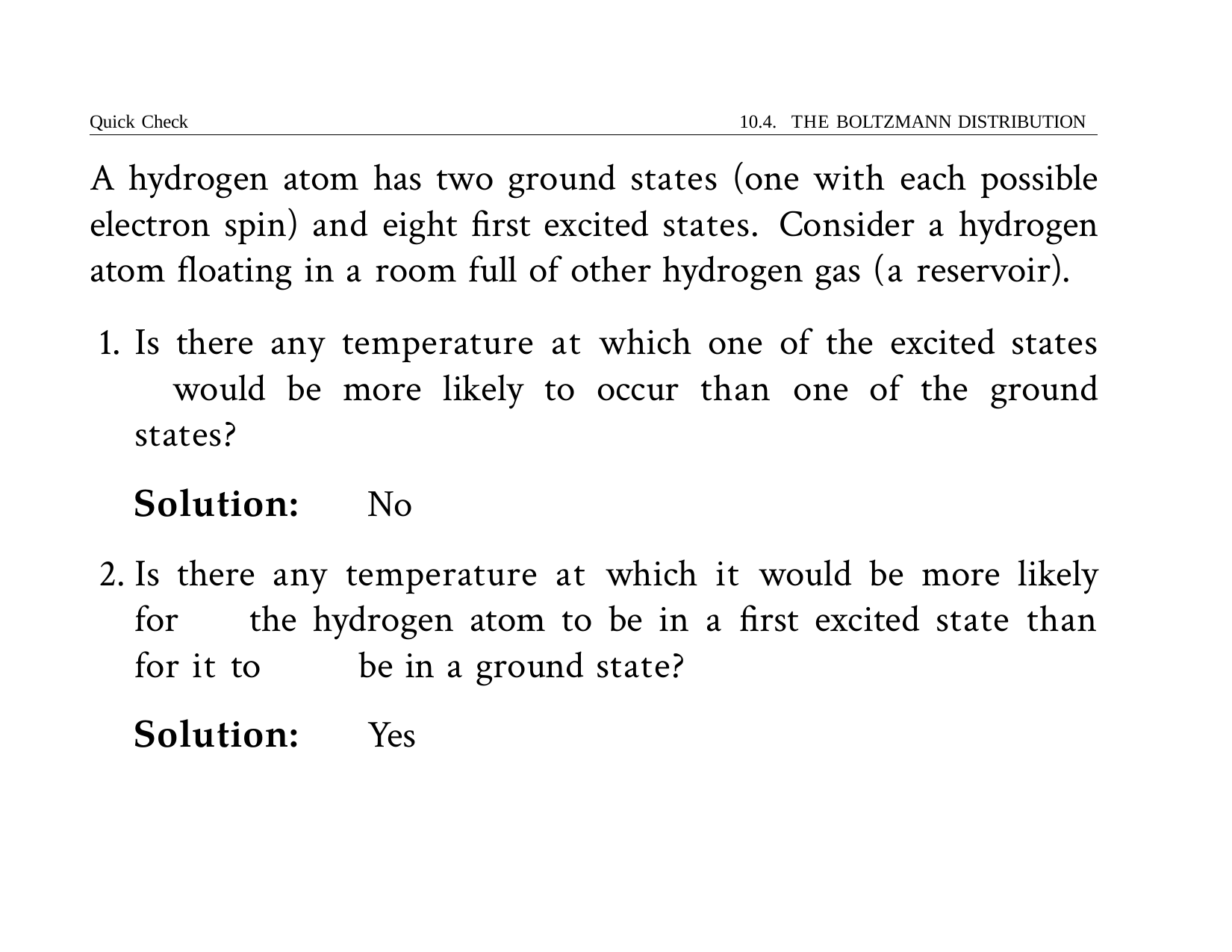

Quick Check	10.4.  THE BOLTZMANN DISTRIBUTION

# A hydrogen atom has two ground states (one with each possible electron spin) and eight first excited states.  Consider a hydrogen atom floating in a room full of other hydrogen gas (a reservoir).
Is there any temperature at which one of the excited states 	would be more likely to occur than one of the ground states?
Solution:	No
Is there any temperature at which it would be more likely for 	the hydrogen atom to be in a first excited state than for it to 	be in a ground state?
Solution:	Yes